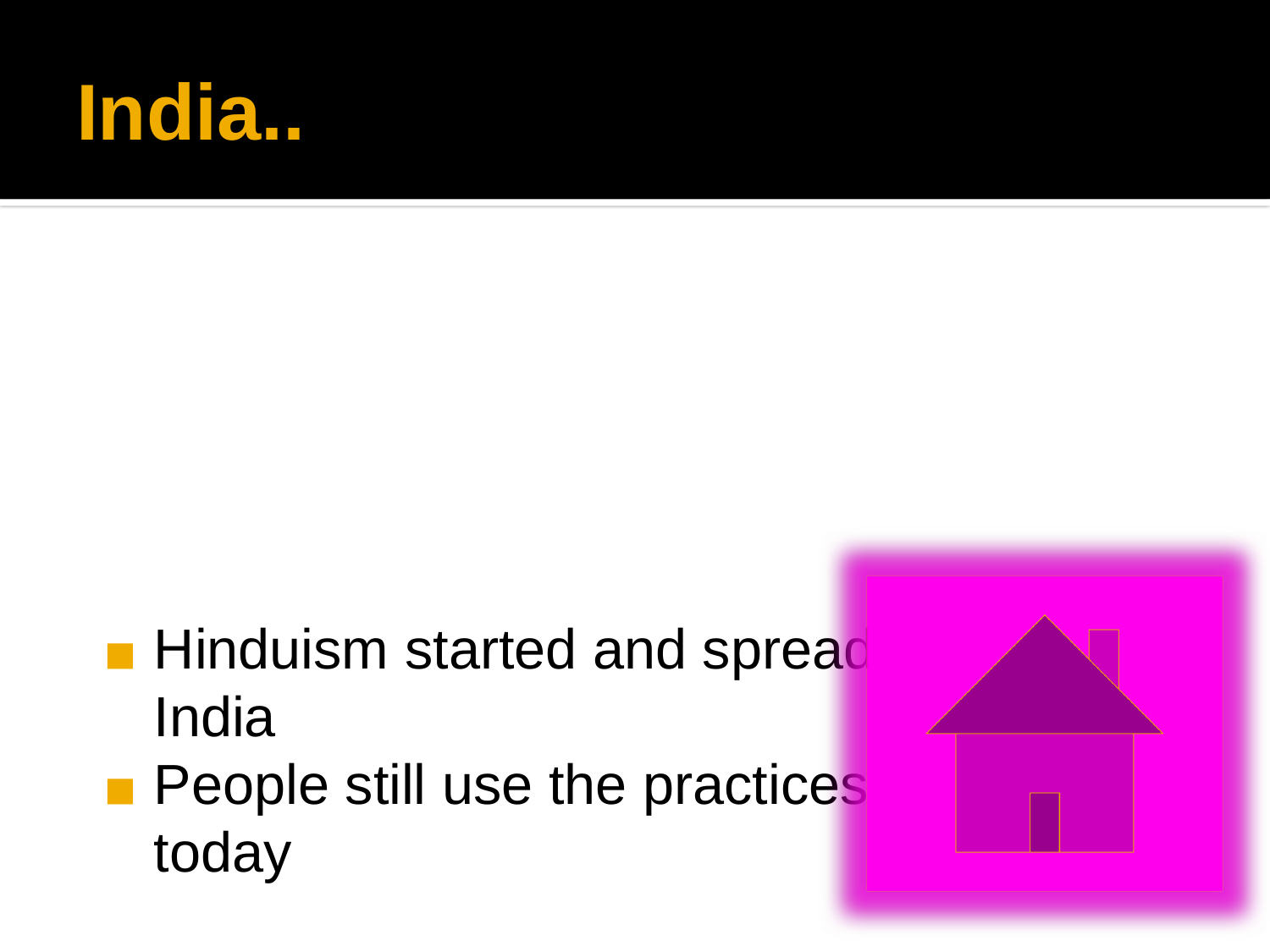

Hinduism started and spread throughout India
People still use the practices of Hinduism today
# India..